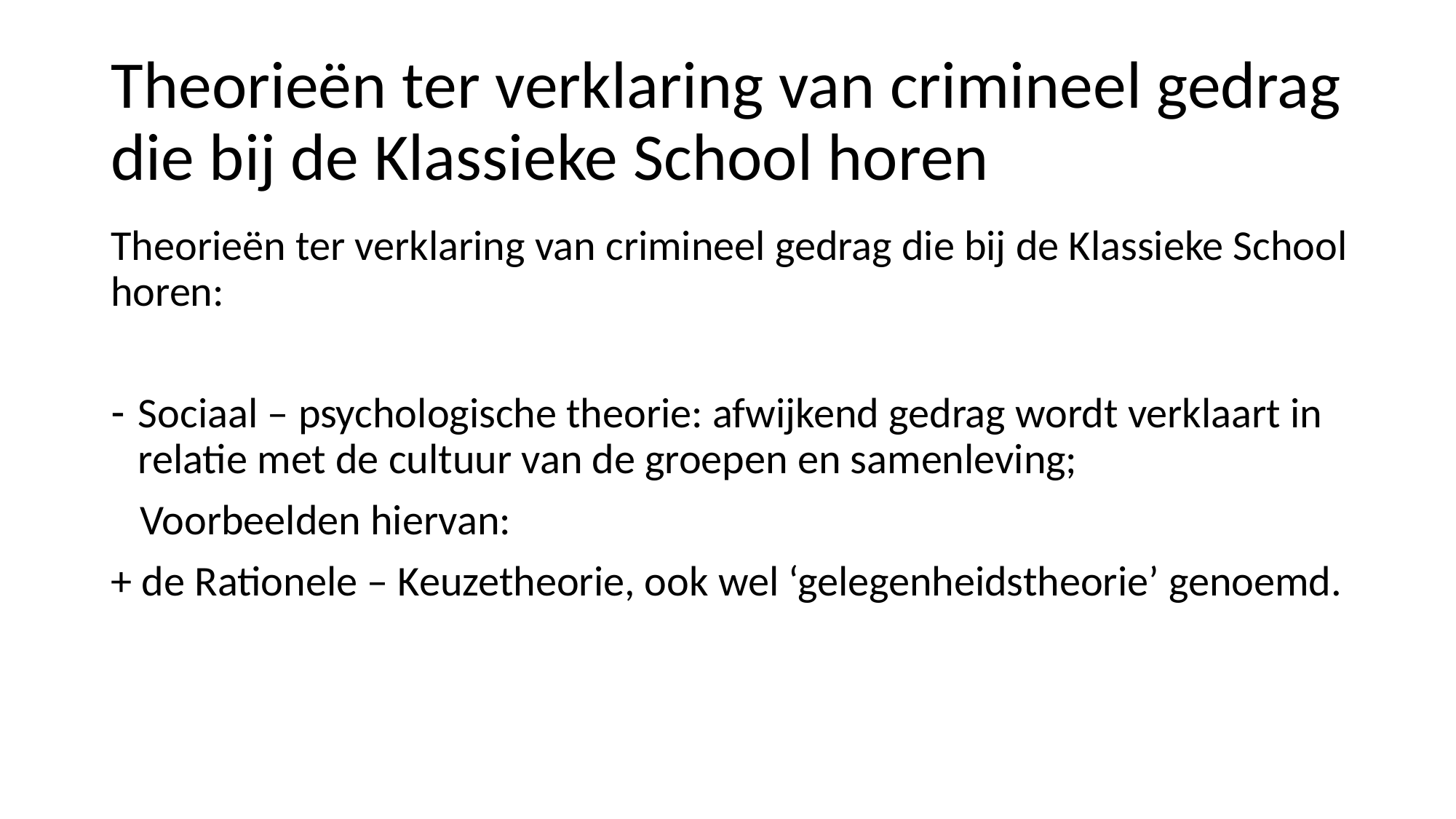

# Theorieën ter verklaring van crimineel gedrag die bij de Klassieke School horen
Theorieën ter verklaring van crimineel gedrag die bij de Klassieke School horen:

Sociaal – psychologische theorie: afwijkend gedrag wordt verklaart in relatie met de cultuur van de groepen en samenleving;
   Voorbeelden hiervan:
+ de Rationele – Keuzetheorie, ook wel ‘gelegenheidstheorie’ genoemd.